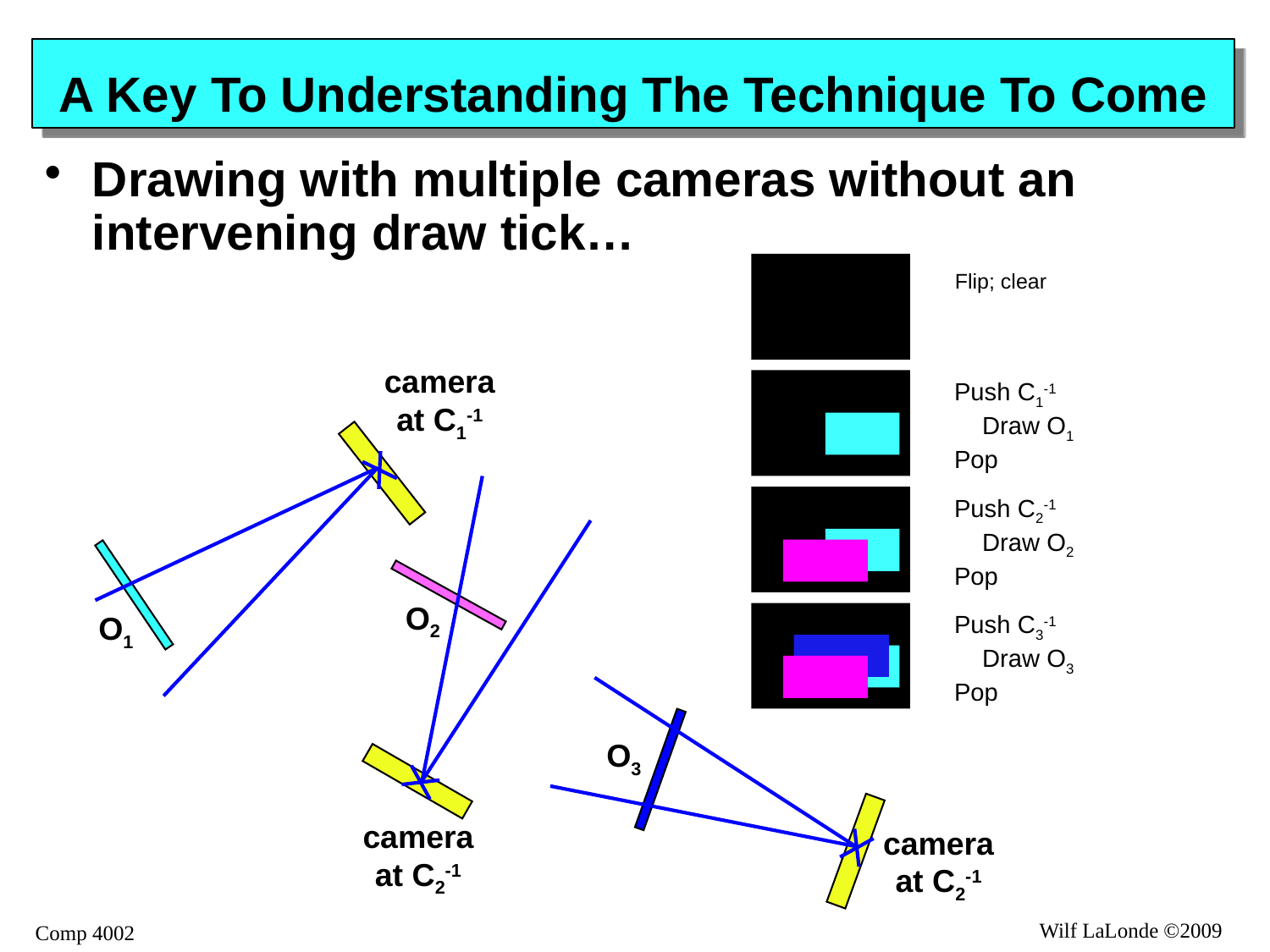

# A Key To Understanding The Technique To Come
Drawing with multiple cameras without an intervening draw tick…

Flip; clear
camera
at C1-1

Push C1-1
    Draw O1
Pop

camera
at C2-1

Push C2-1
    Draw O2
Pop

O2
O1

Push C3-1
    Draw O3
Pop

camera
at C2-1
O3